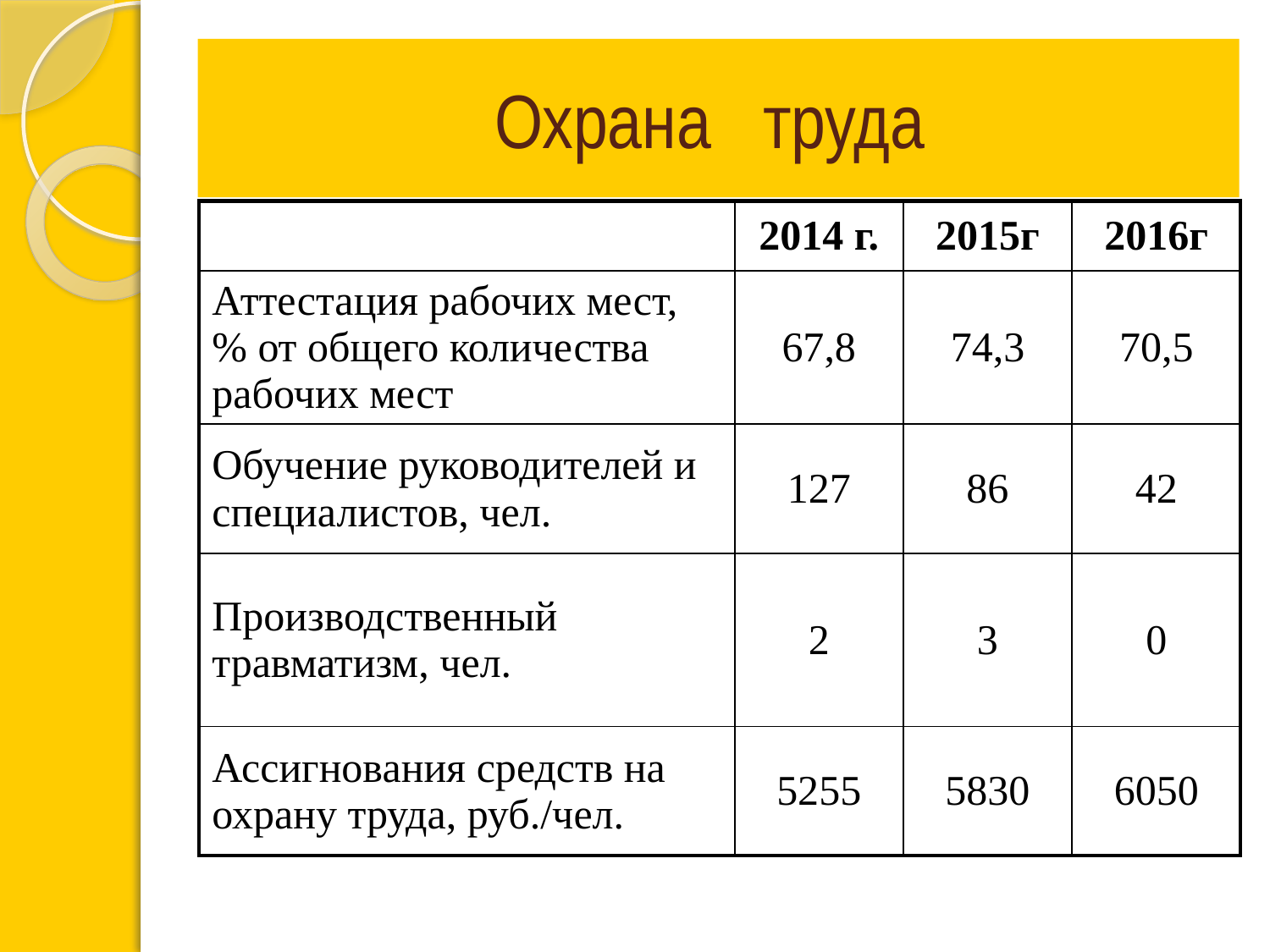

#
Охрана   труда
|  | 2014 г. | 2015г | 2016г |
| --- | --- | --- | --- |
| Аттестация рабочих мест, % от общего количества рабочих мест | 67,8 | 74,3 | 70,5 |
| Обучение руководителей и специалистов, чел. | 127 | 86 | 42 |
| Производственный травматизм, чел. | 2 | 3 | 0 |
| Ассигнования средств на охрану труда, руб./чел. | 5255 | 5830 | 6050 |